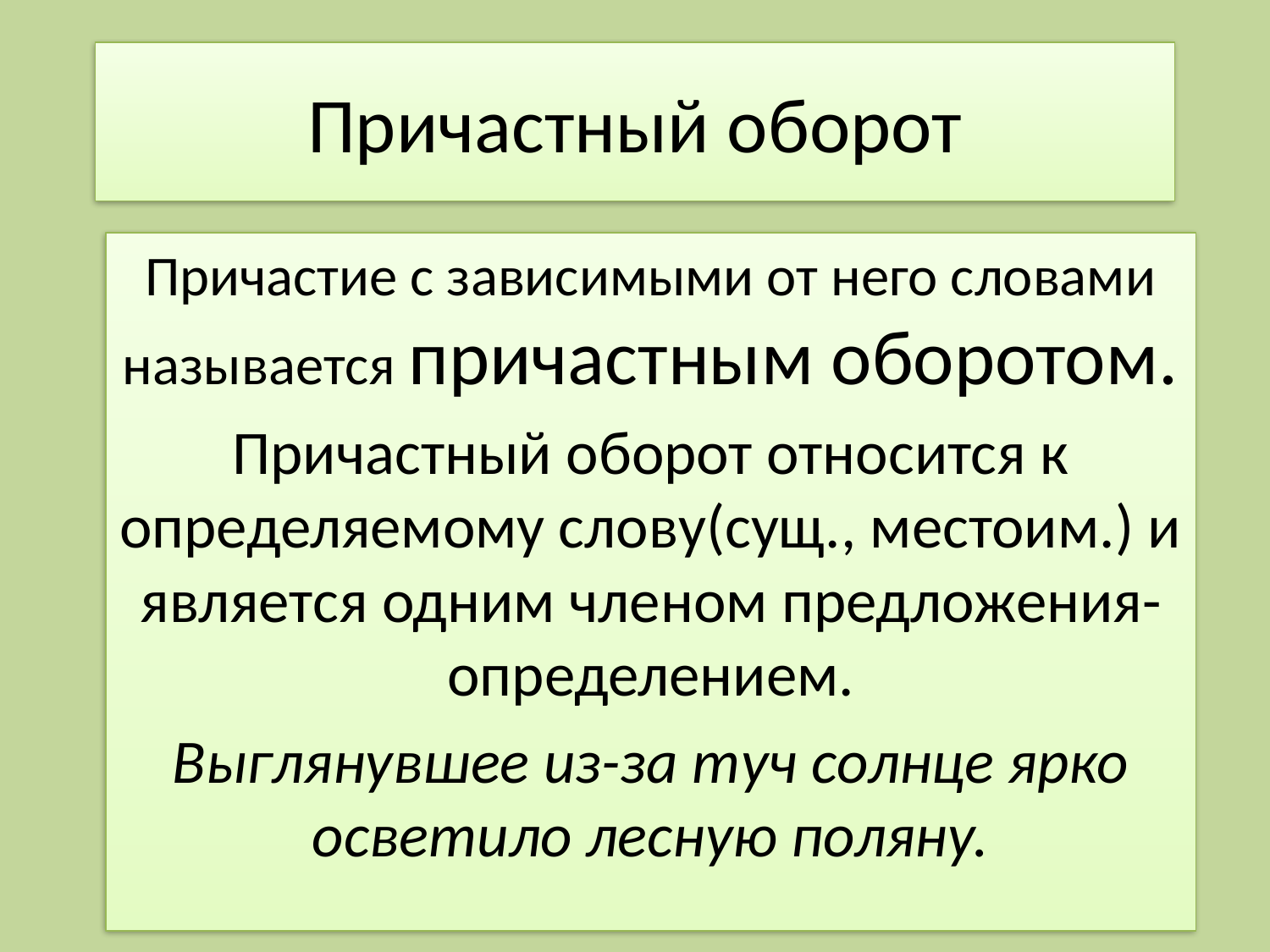

# Причастный оборот
Причастие с зависимыми от него словами называется причастным оборотом.
Причастный оборот относится к определяемому слову(сущ., местоим.) и является одним членом предложения- определением.
Выглянувшее из-за туч солнце ярко осветило лесную поляну.